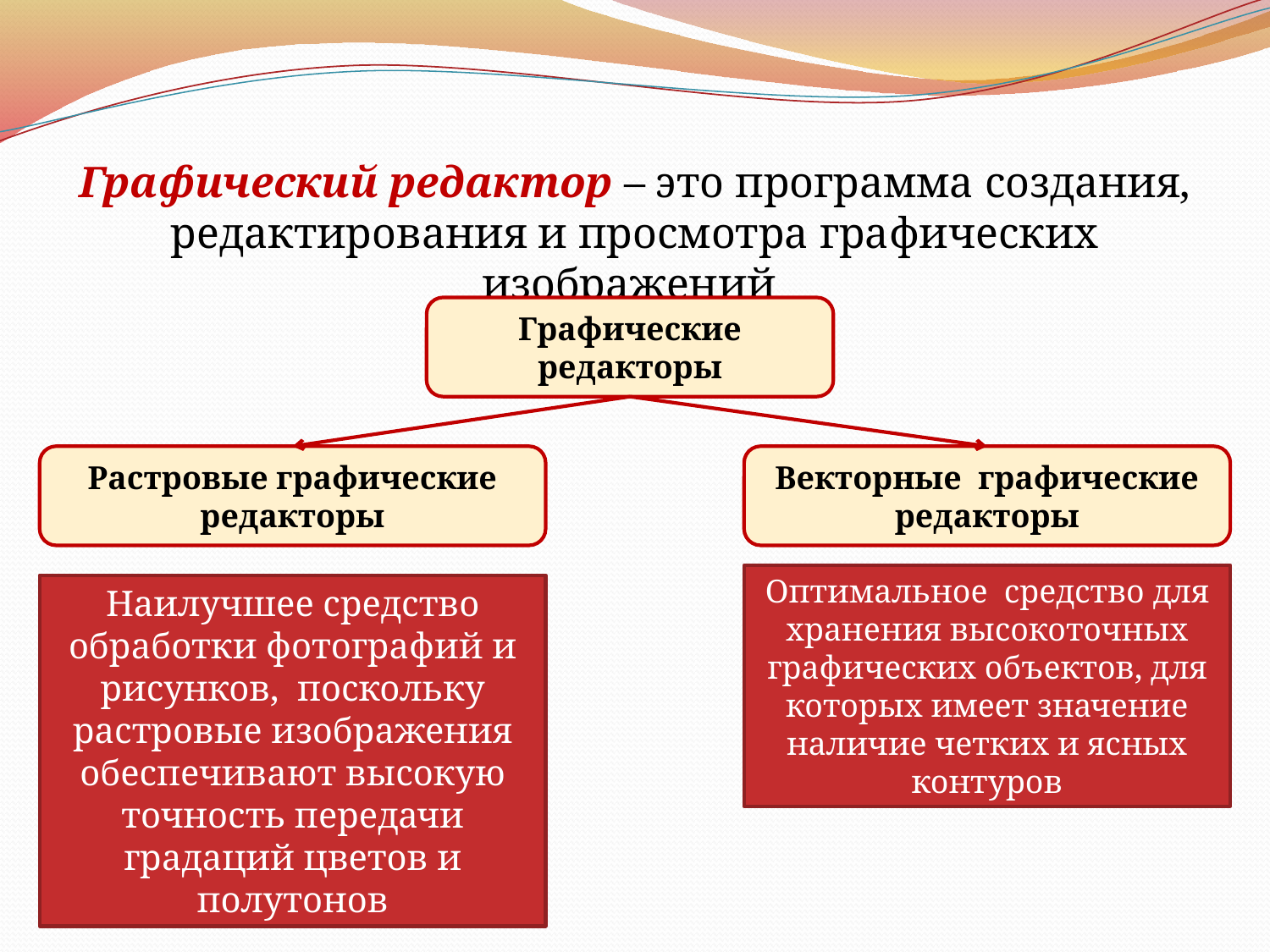

Графический редактор – это программа создания, редактирования и просмотра графических изображений
Графические редакторы
Растровые графические редакторы
Векторные  графические редакторы
Оптимальное  средство для хранения высокоточных графических объектов, для которых имеет значение наличие четких и ясных контуров
Наилучшее средство обработки фотографий и рисунков,  поскольку растровые изображения обеспечивают высокую точность передачи градаций цветов и полутонов